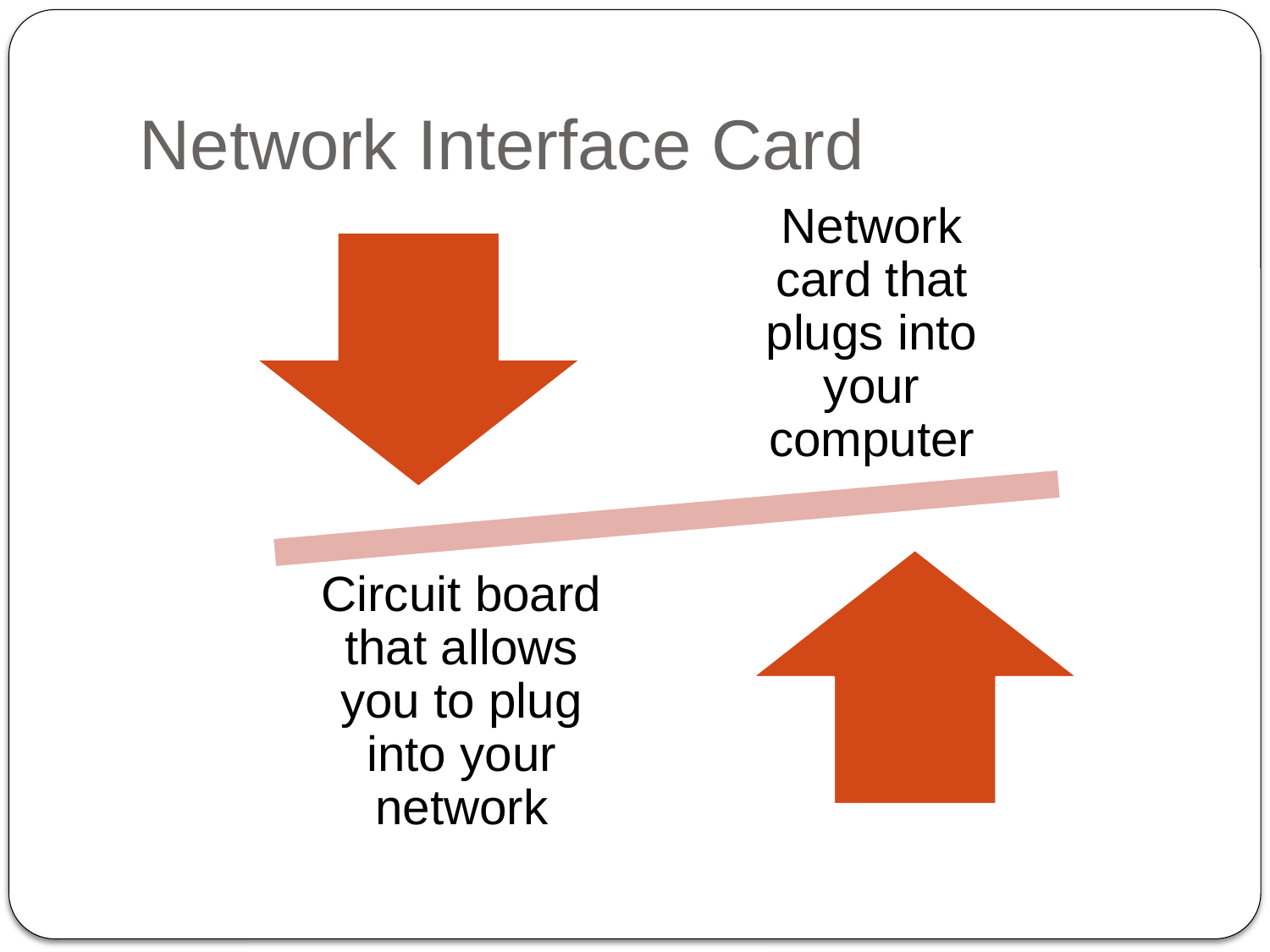

# Network Interface Card
Network card that plugs into your computer
Circuit board that allows you to plug into your network